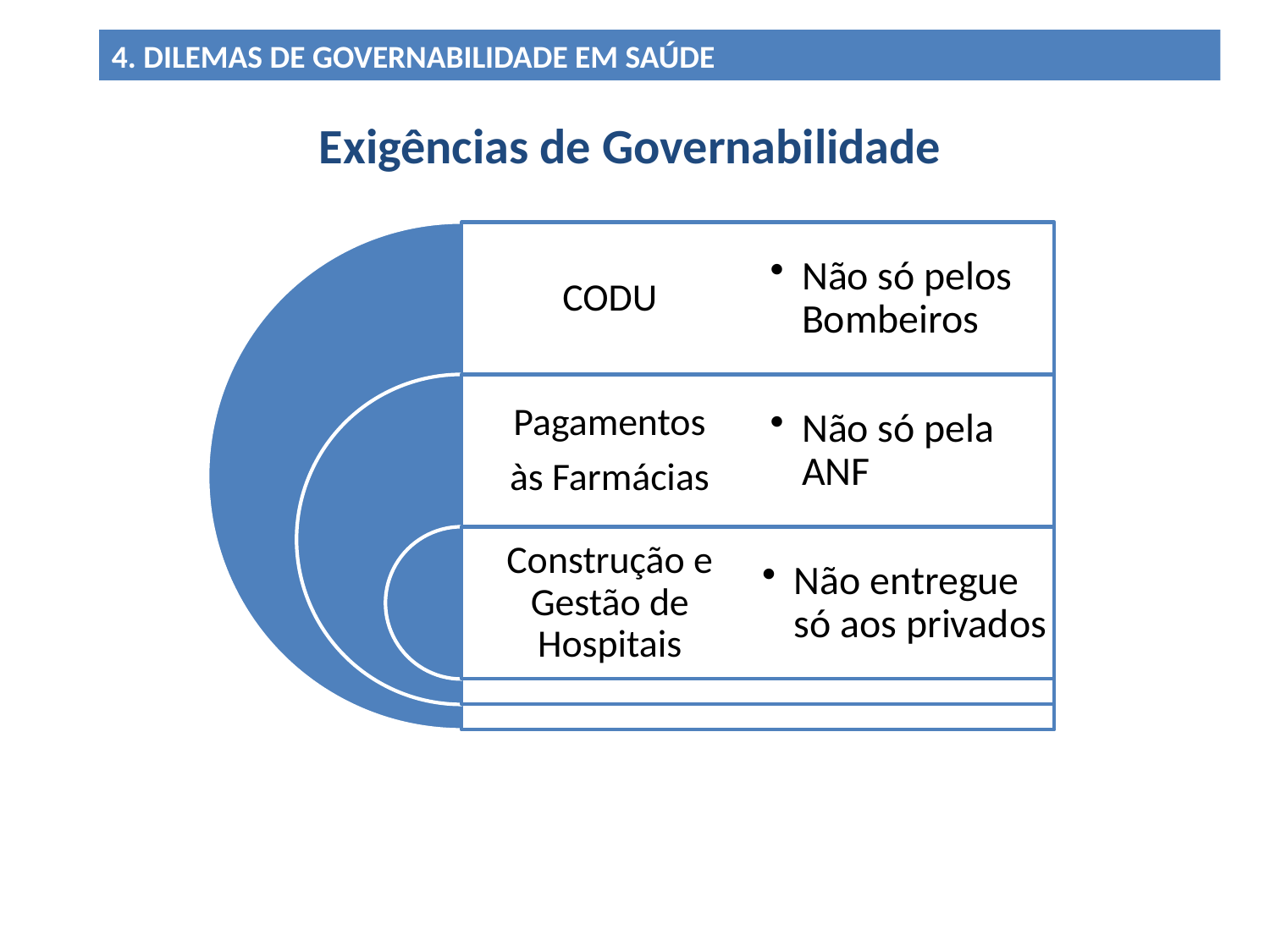

4. DILEMAS DE GOVERNABILIDADE EM SAÚDE

Exigências de Governabilidade

CODU
Pagamentos
às Farmácias
Construção e Gestão de Hospitais
Não só pelos Bombeiros
Não só pela ANF
Não entregue só aos privados